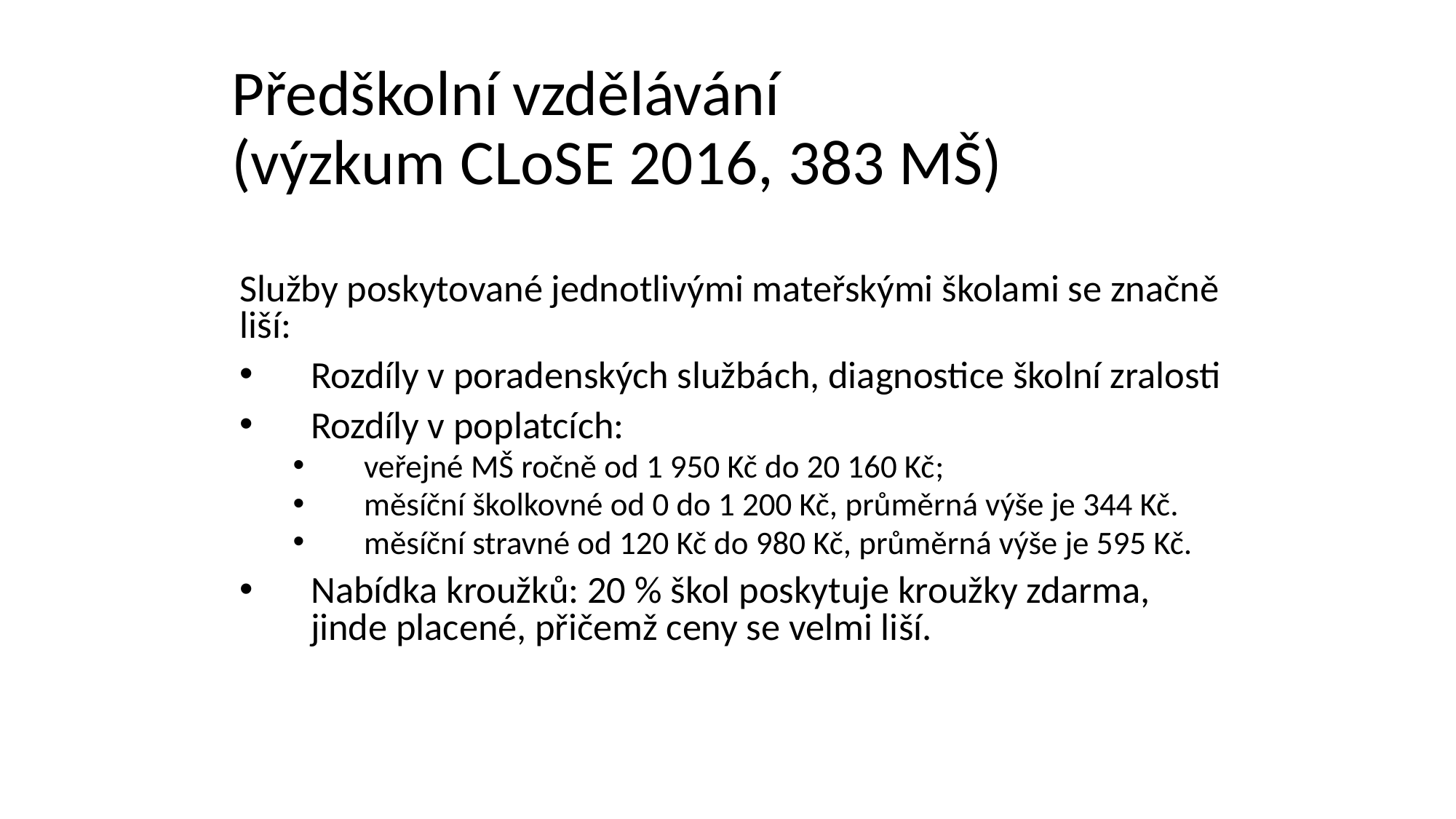

# Předškolní vzdělávání (výzkum CLoSE 2016, 383 MŠ)
Služby poskytované jednotlivými mateřskými školami se značně liší:
Rozdíly v poradenských službách, diagnostice školní zralosti
Rozdíly v poplatcích:
veřejné MŠ ročně od 1 950 Kč do 20 160 Kč;
měsíční školkovné od 0 do 1 200 Kč, průměrná výše je 344 Kč.
měsíční stravné od 120 Kč do 980 Kč, průměrná výše je 595 Kč.
Nabídka kroužků: 20 % škol poskytuje kroužky zdarma, jinde placené, přičemž ceny se velmi liší.